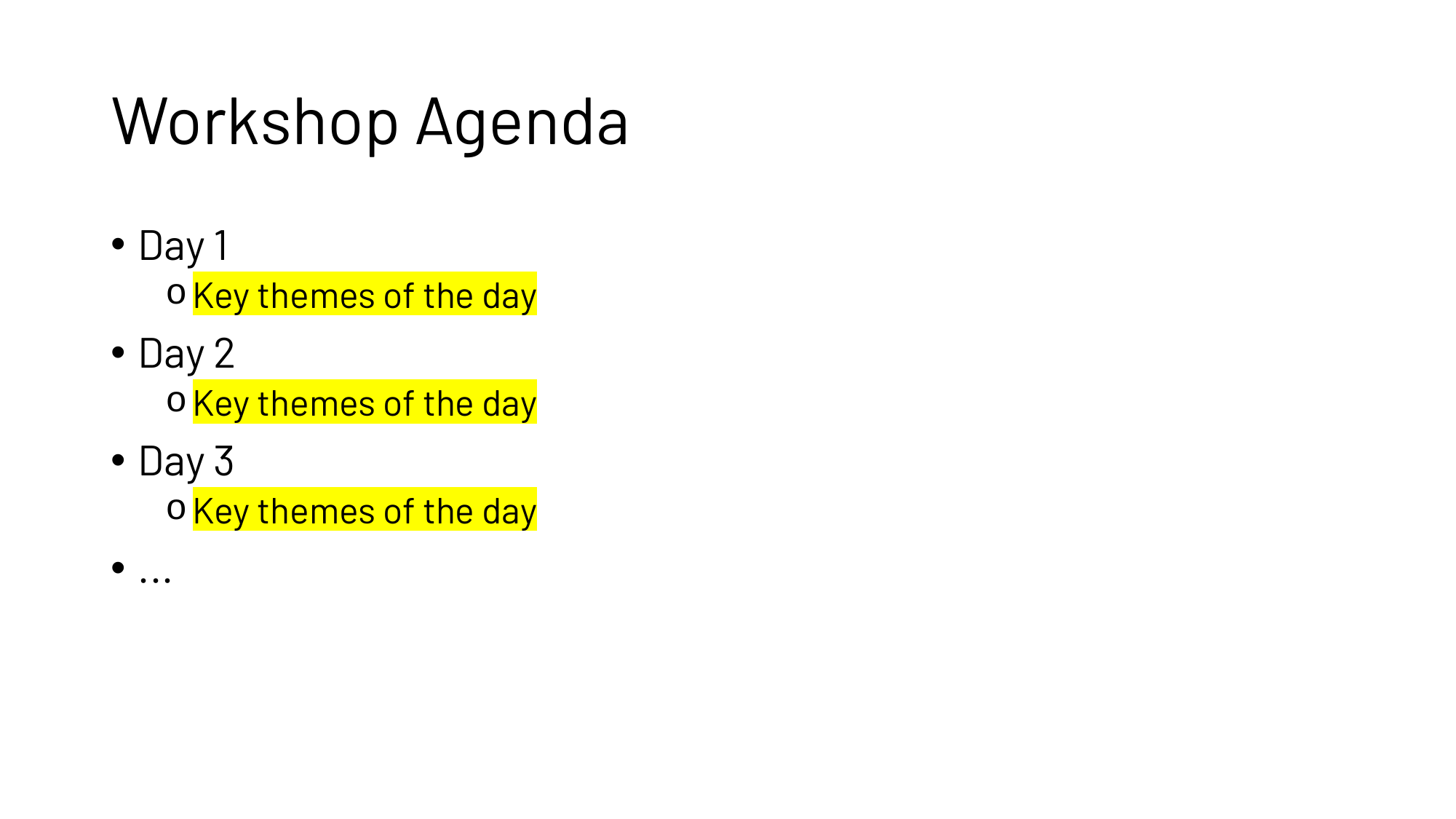

# Workshop Agenda
Day 1
Key themes of the day
Day 2
Key themes of the day
Day 3
Key themes of the day
...